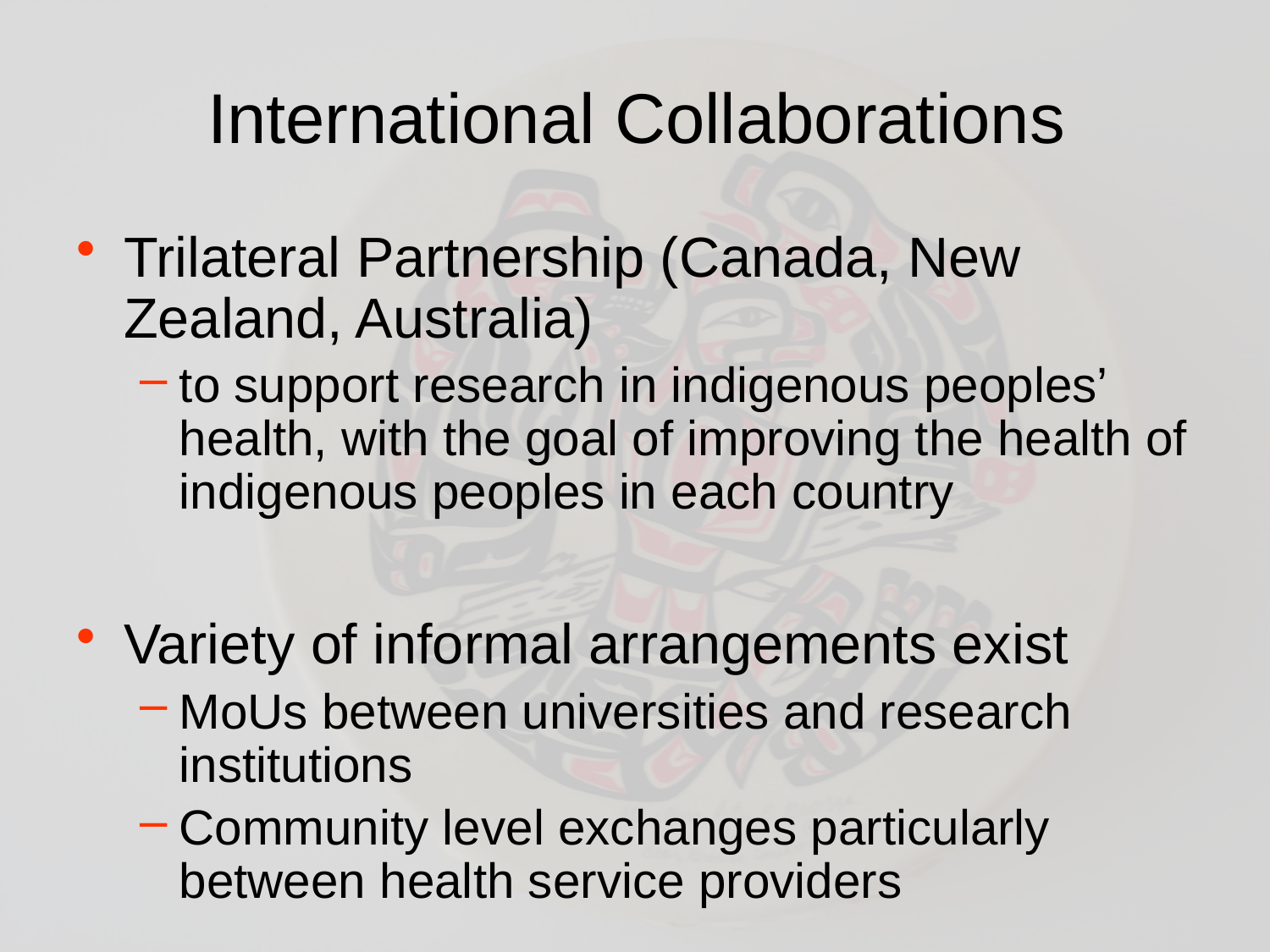

# International Collaborations
Trilateral Partnership (Canada, New Zealand, Australia)
to support research in indigenous peoples’ health, with the goal of improving the health of indigenous peoples in each country

Variety of informal arrangements exist
MoUs between universities and research institutions
Community level exchanges particularly between health service providers